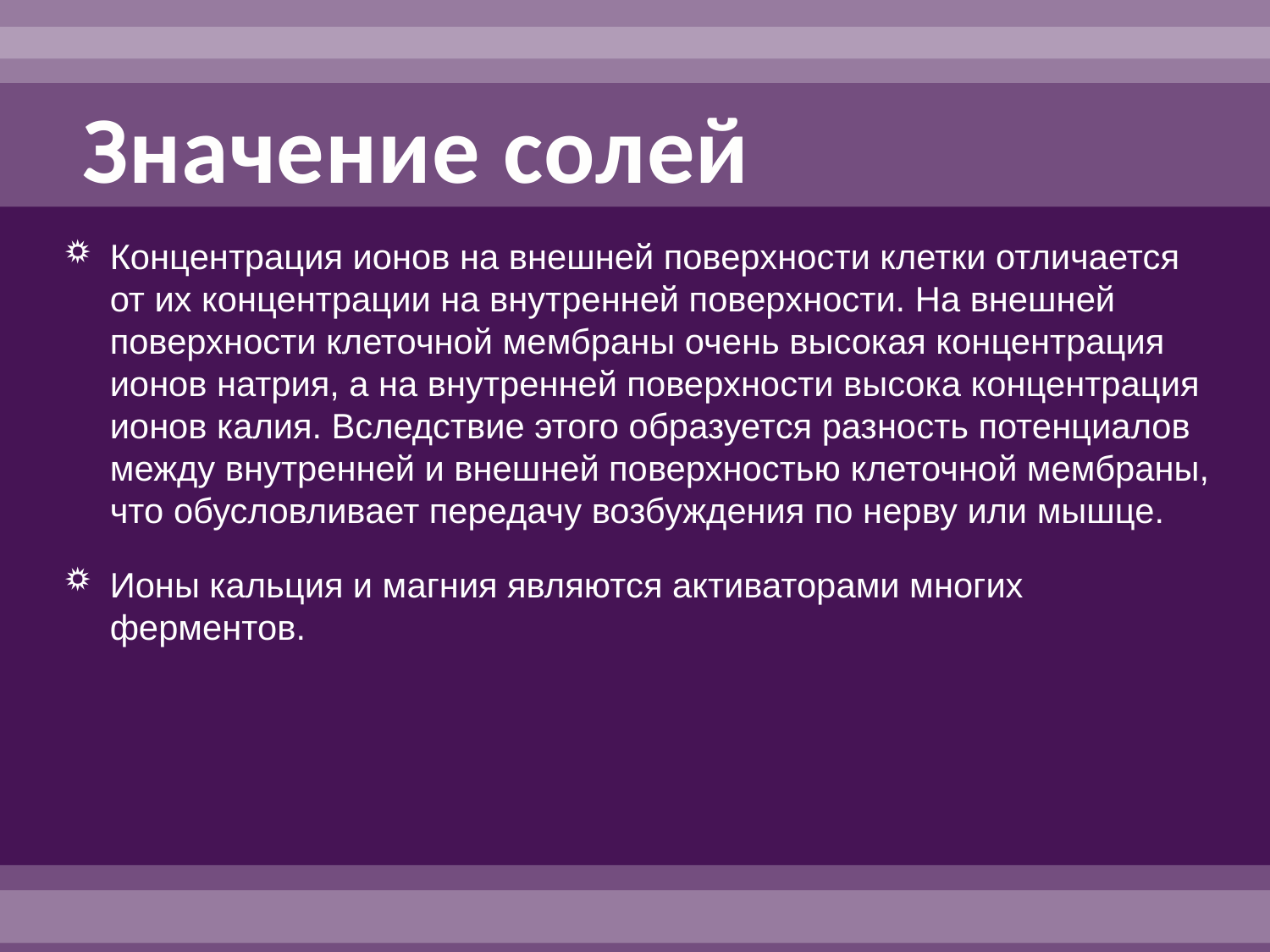

# Значение солей
Концентрация ионов на внешней поверхности клетки отличается от их концентрации на внутренней поверхности. На внешней поверхности клеточной мембраны очень высокая концентрация ионов натрия, а на внутренней поверхности высока концентрация ионов калия. Вследствие этого образуется разность потенциалов между внутренней и внешней поверхностью клеточной мембраны, что обусловливает передачу возбуждения по нерву или мышце.
Ионы кальция и магния являются активаторами многих ферментов.